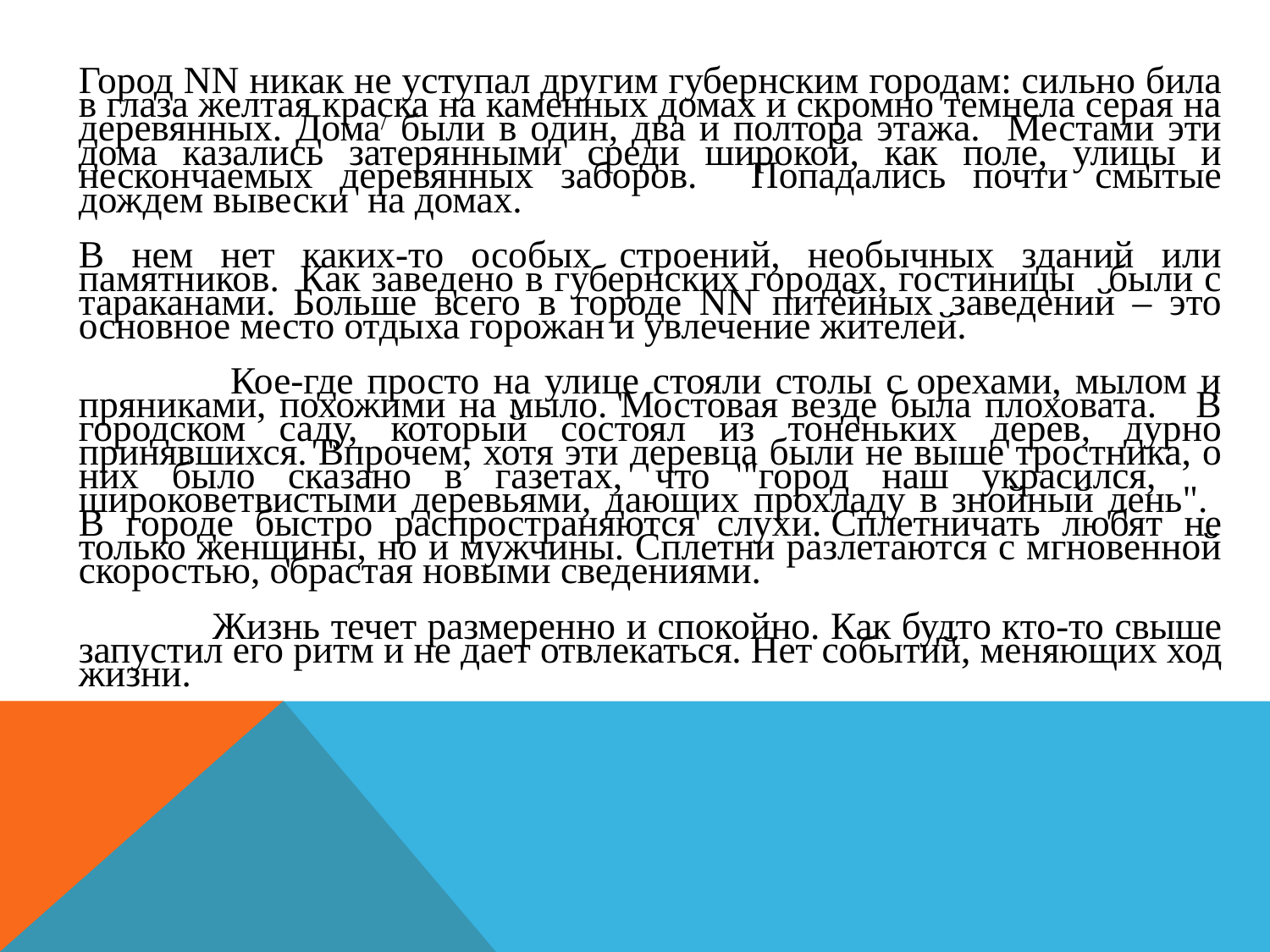

Город NN никак не уступал другим губернским городам: сильно била в глаза желтая краска на каменных домах и скромно темнела серая на деревянных. Дома/ были в один, два и полтора этажа.  Местами эти дома казались затерянными среди широкой, как поле, улицы и нескончаемых деревянных заборов.  Попадались почти смытые дождем вывески  на домах.
		В нем нет каких-то особых строений, необычных зданий или памятников.  Как заведено в губернских городах, гостиницы   были с тараканами. Больше всего в городе NN питейных заведений – это основное место отдыха горожан и увлечение жителей.
      	Кое-где просто на улице стояли столы с орехами, мылом и пряниками, похожими на мыло. Мостовая везде была плоховата.   В городском саду, который состоял из тоненьких дерев, дурно принявшихся. Впрочем, хотя эти деревца были не выше тростника, о них было сказано в газетах, что "город наш украсился,   широковетвистыми деревьями, дающих прохладу в знойный день".  В городе быстро распространяются слухи. Сплетничать любят не только женщины, но и мужчины. Сплетни разлетаются с мгновенной скоростью, обрастая новыми сведениями.
       	Жизнь течет размеренно и спокойно. Как будто кто-то свыше запустил его ритм и не дает отвлекаться. Нет событий, меняющих ход жизни.